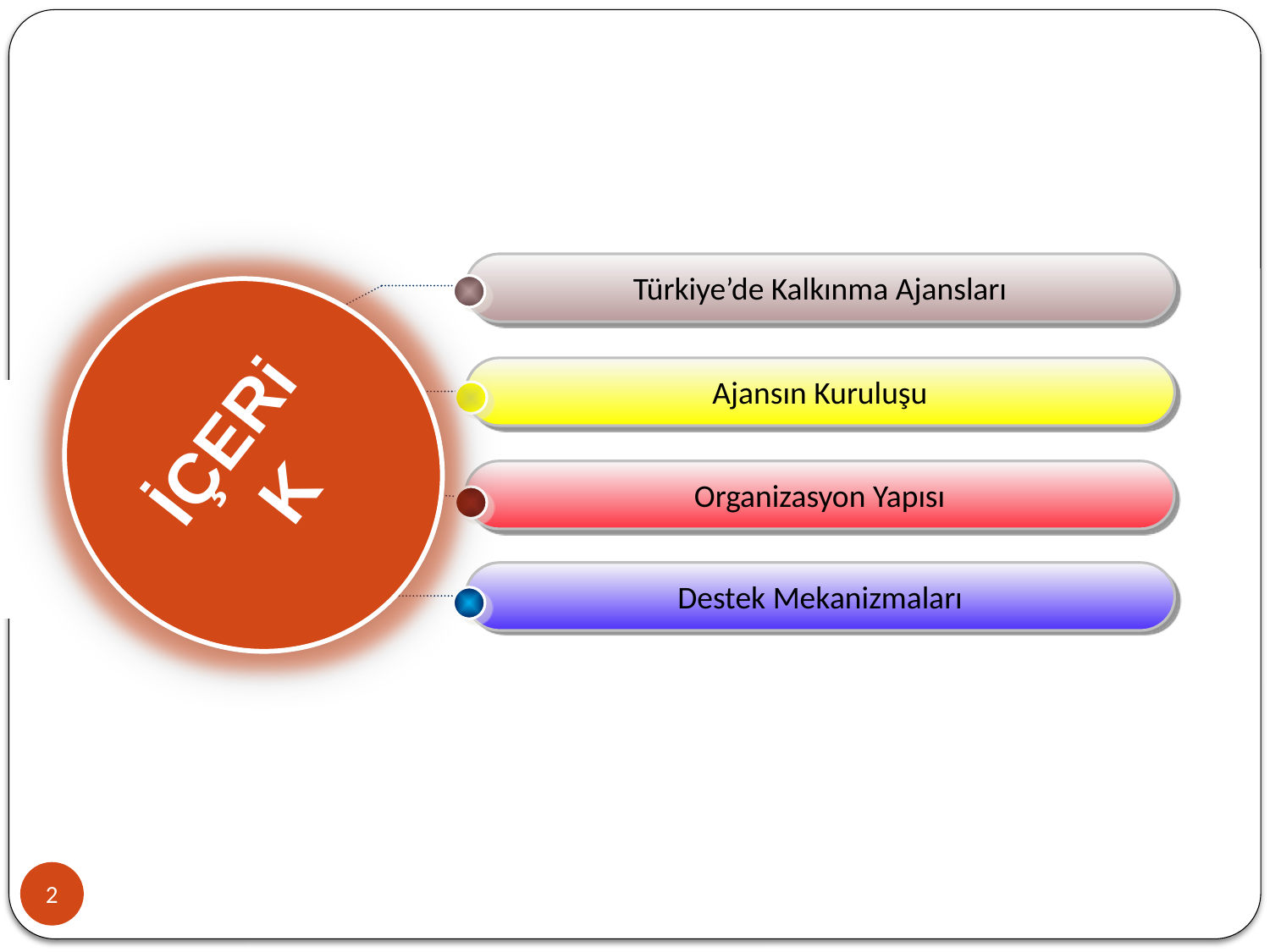

Türkiye’de Kalkınma Ajansları
İÇERiK

Ajansın Kuruluşu

Organizasyon Yapısı

Destek Mekanizmaları

16.12.2011
2